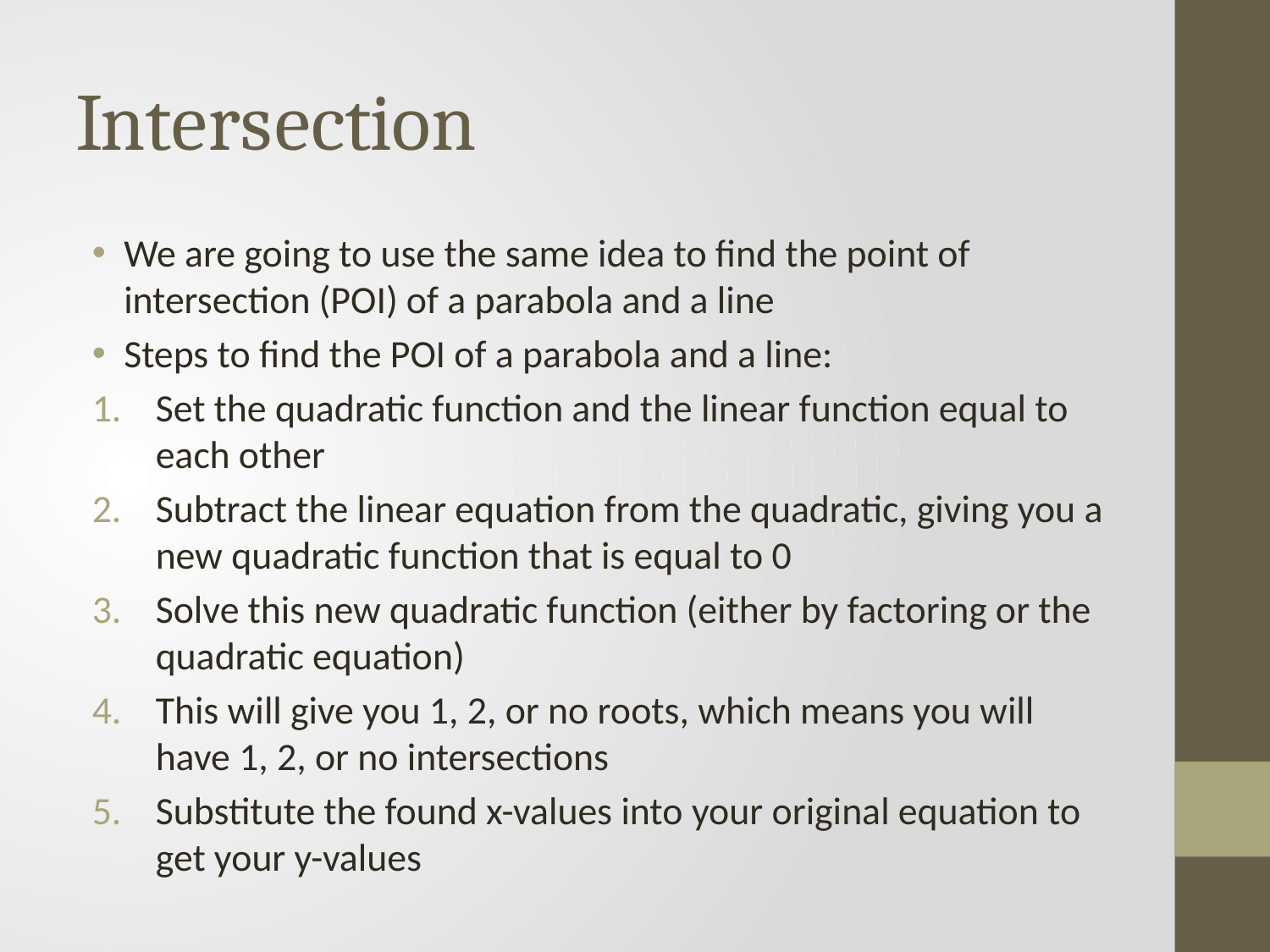

# Intersection
We are going to use the same idea to find the point of intersection (POI) of a parabola and a line
Steps to find the POI of a parabola and a line:
Set the quadratic function and the linear function equal to each other
Subtract the linear equation from the quadratic, giving you a new quadratic function that is equal to 0
Solve this new quadratic function (either by factoring or the quadratic equation)
This will give you 1, 2, or no roots, which means you will have 1, 2, or no intersections
Substitute the found x-values into your original equation to get your y-values